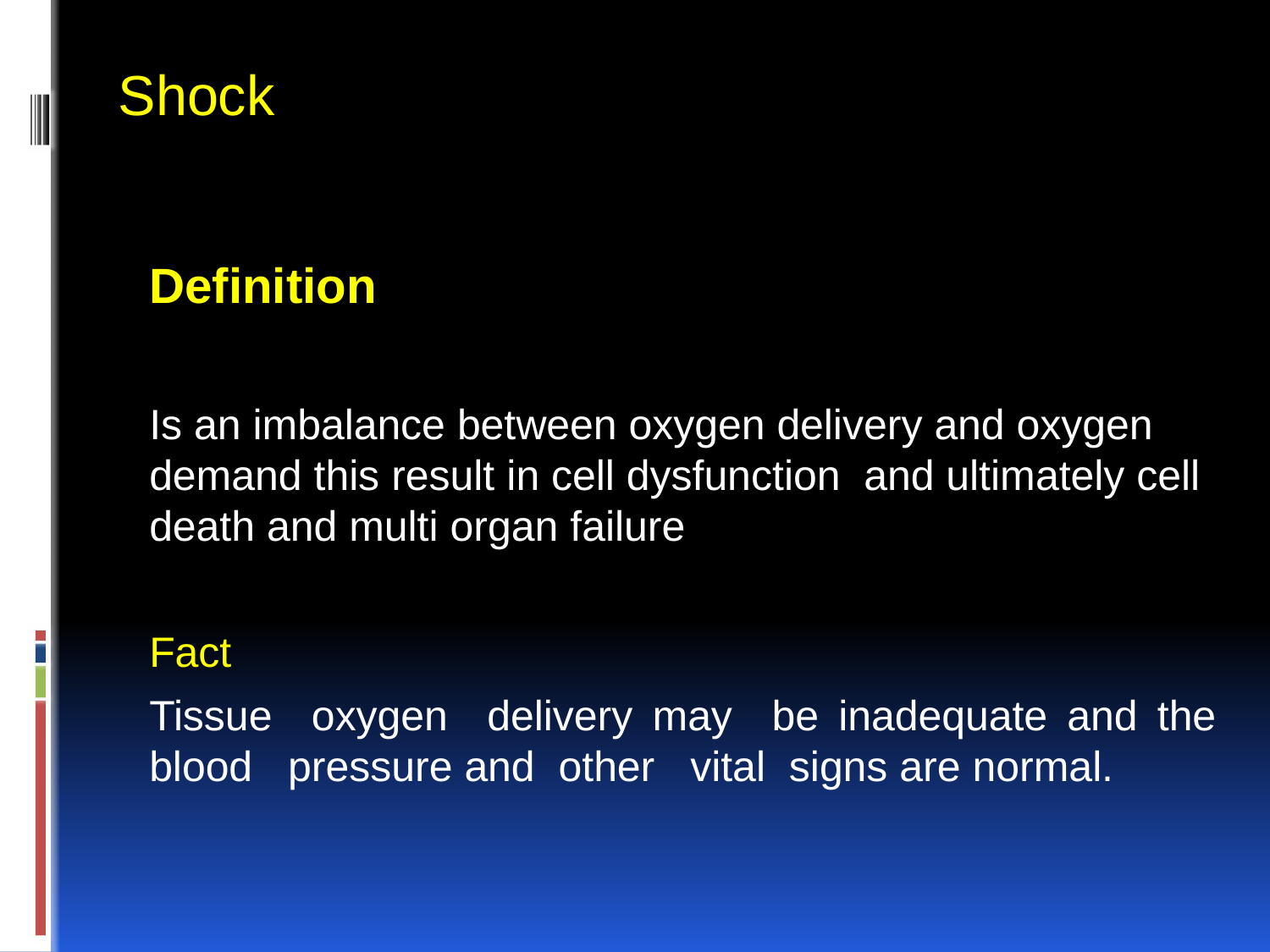

Shock
Definition

Is an imbalance between oxygen delivery and oxygen demand this result in cell dysfunction  and ultimately cell death and multi organ failure

Fact
Tissue  oxygen  delivery may  be inadequate and the  blood   pressure and  other   vital  signs are normal.